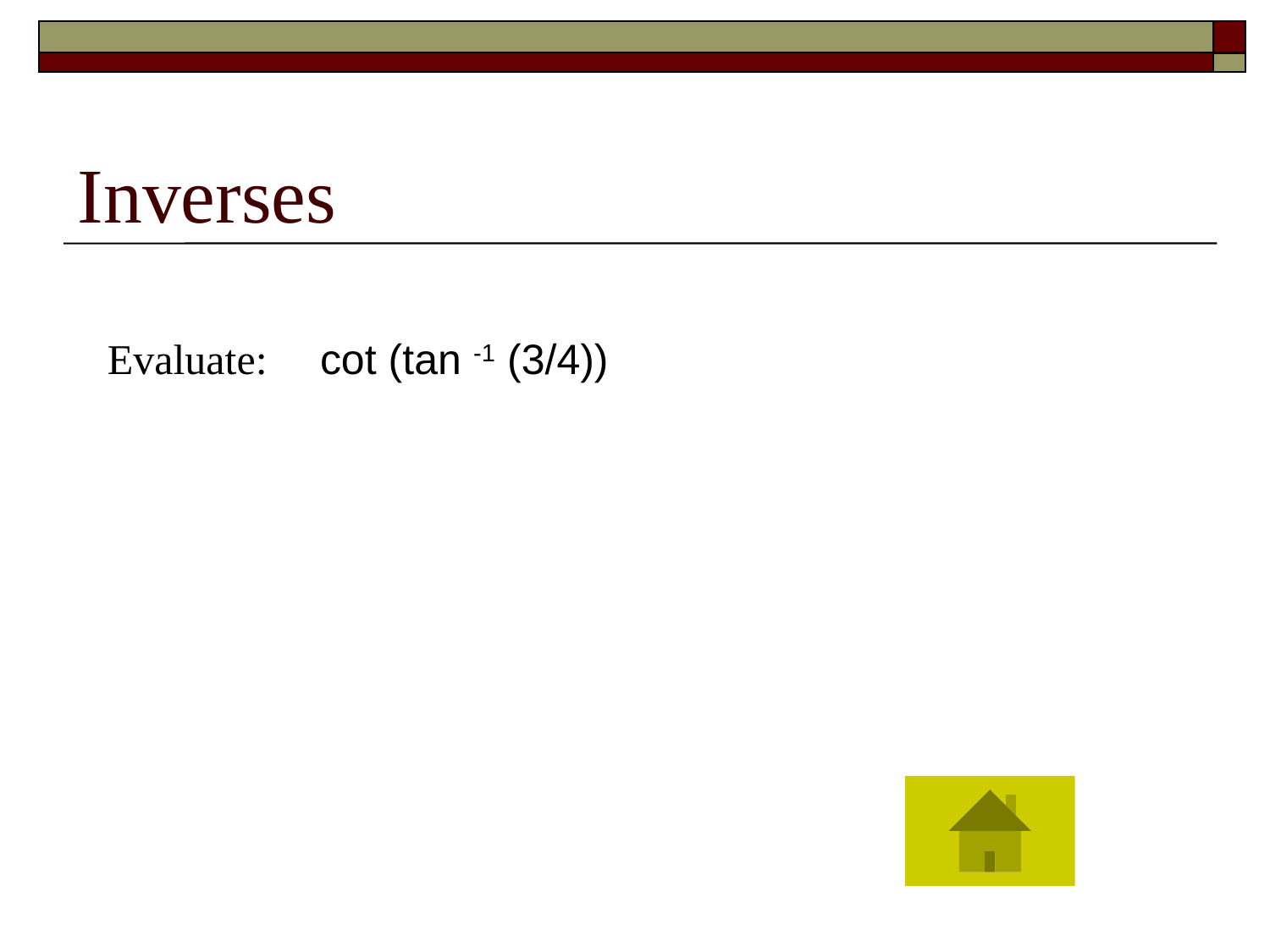

# Inverses
Evaluate:
cot (tan -1 (3/4))